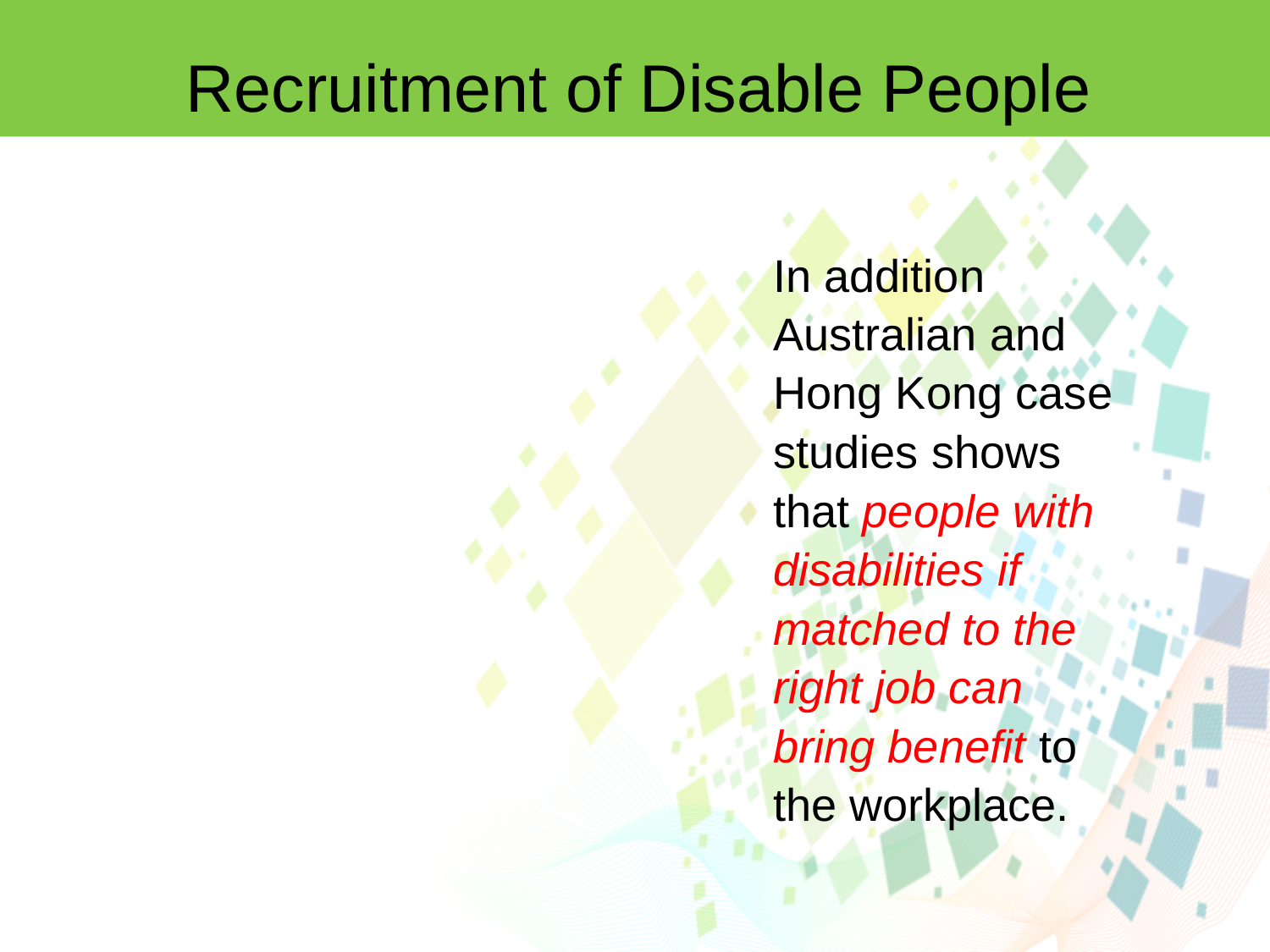

Recruitment of Disable People
In addition Australian and Hong Kong case studies shows that people with disabilities if matched to the right job can bring benefit to the workplace.